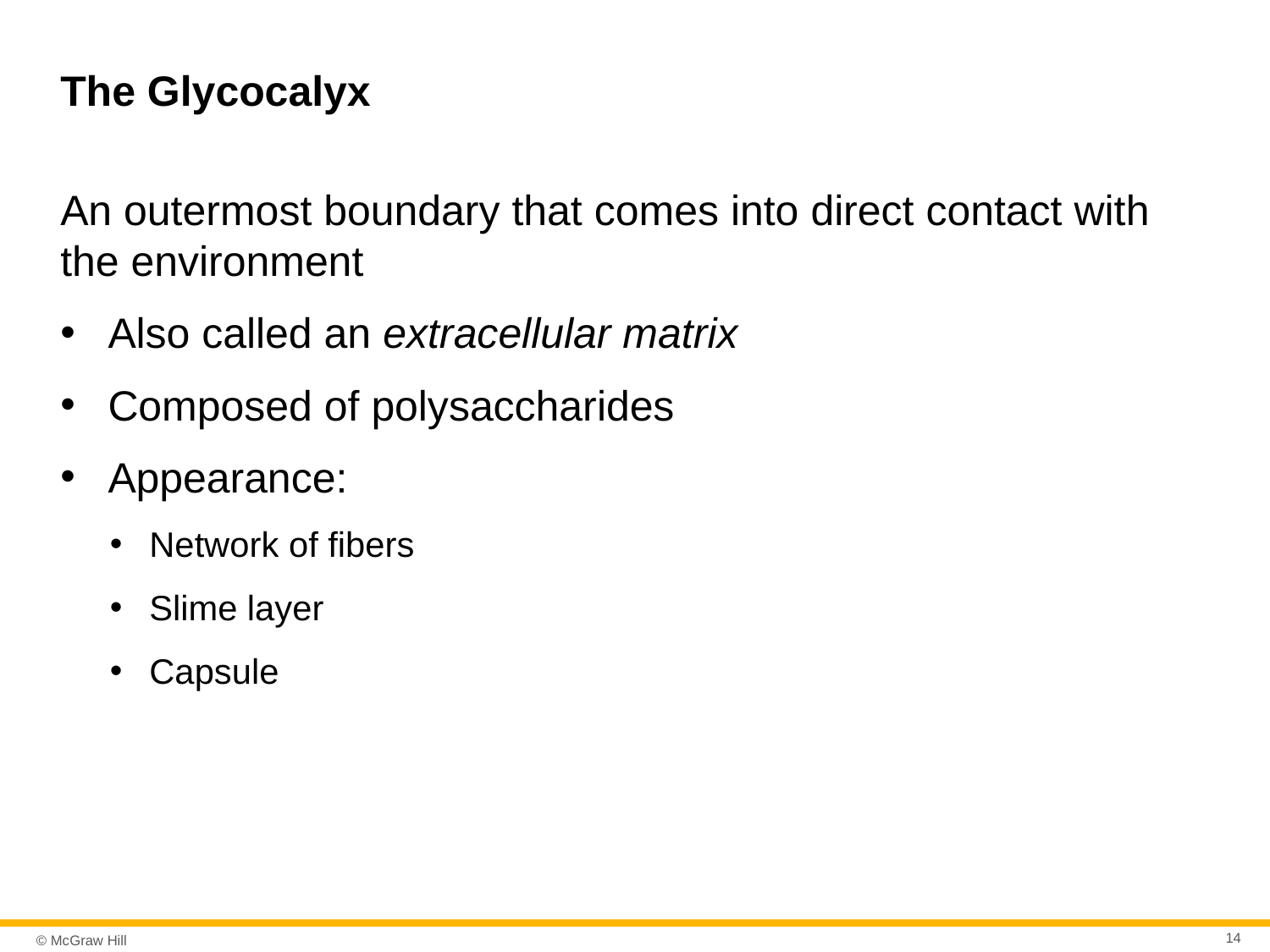

# The Glycocalyx
An outermost boundary that comes into direct contact with the environment
Also called an extracellular matrix
Composed of polysaccharides
Appearance:
Network of fibers
Slime layer
Capsule